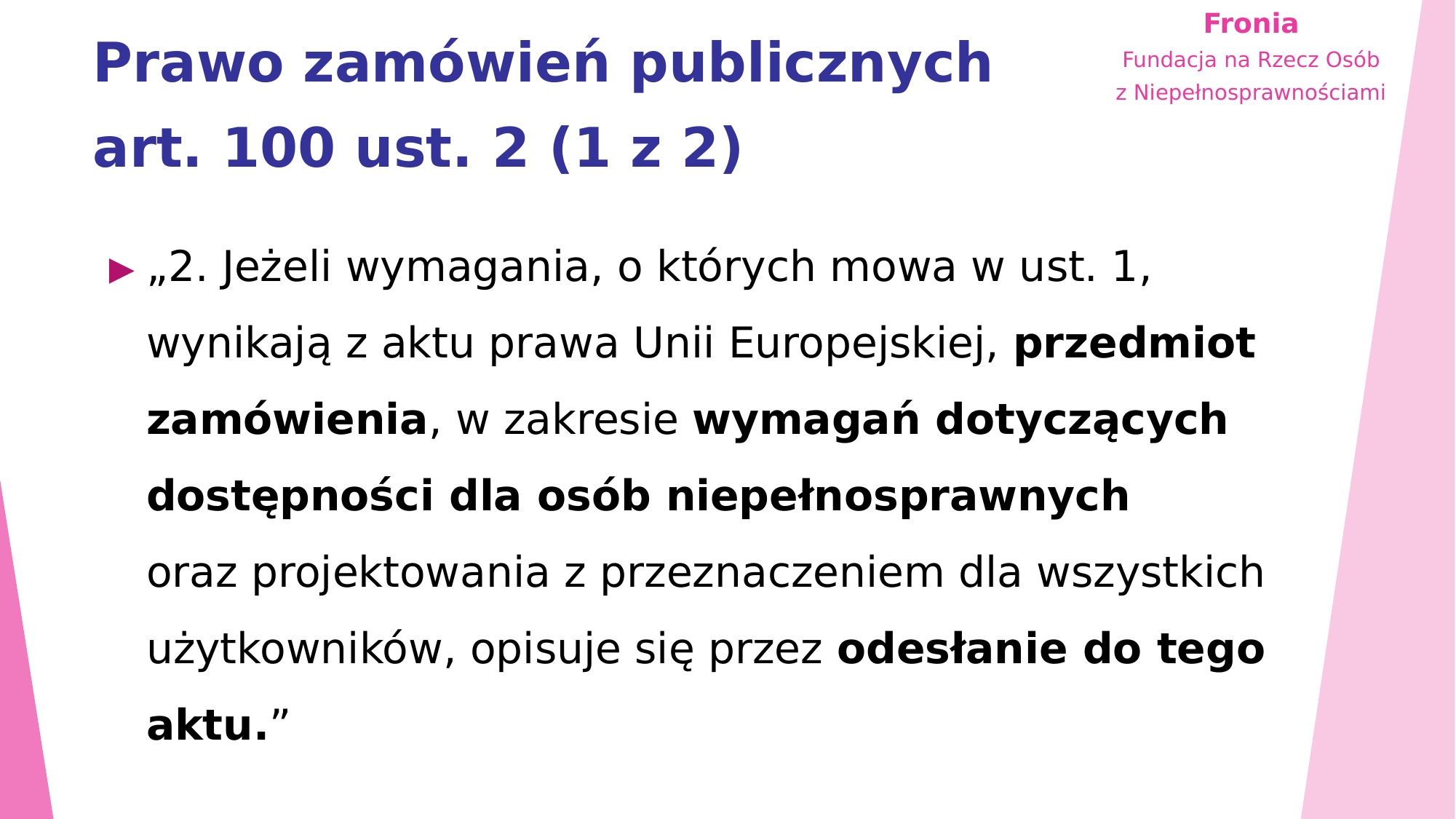

# Prawo zamówień publicznych
art. 100 ust. 2 (1 z 2)
„2. Jeżeli wymagania, o których mowa w ust. 1, wynikają z aktu prawa Unii Europejskiej, przedmiot zamówienia, w zakresie wymagań dotyczących dostępności dla osób niepełnosprawnych oraz projektowania z przeznaczeniem dla wszystkich użytkowników, opisuje się przez odesłanie do tego aktu.”